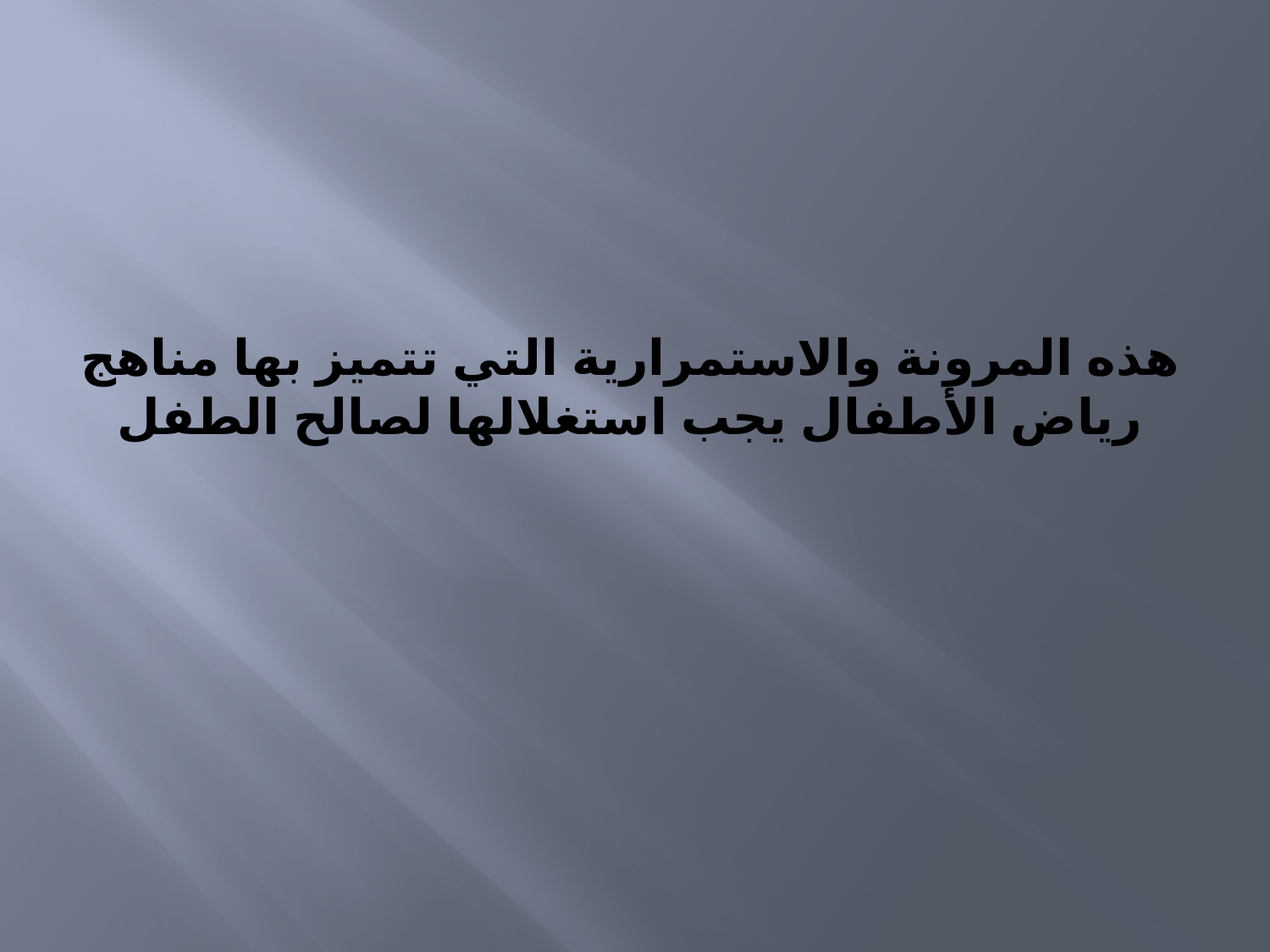

# هذه المرونة والاستمرارية التي تتميز بها مناهج رياض الأطفال يجب استغلالها لصالح الطفل